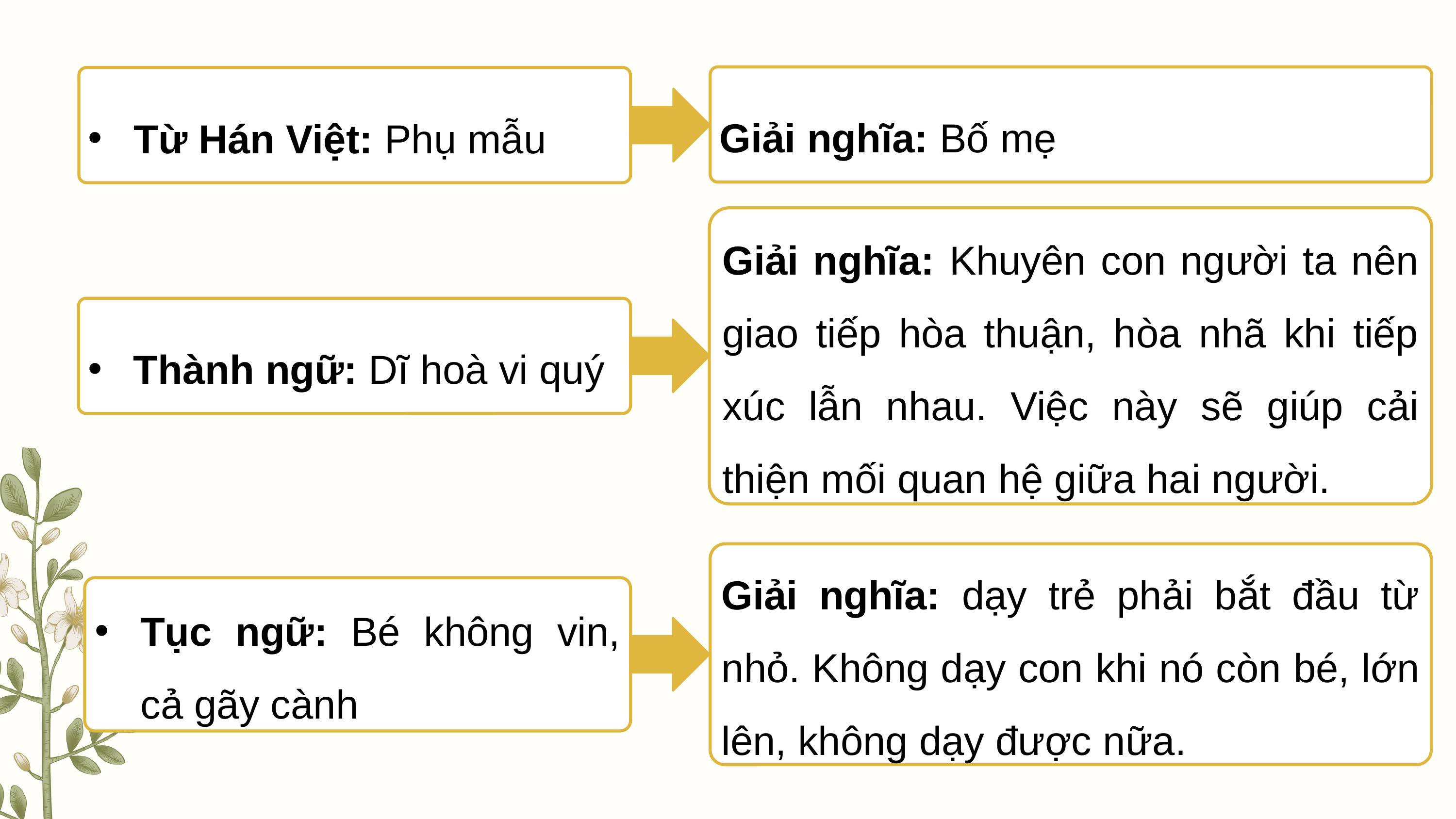

Giải nghĩa: Bố mẹ
Từ Hán Việt: Phụ mẫu

Giải nghĩa: Khuyên con người ta nên giao tiếp hòa thuận, hòa nhã khi tiếp xúc lẫn nhau. Việc này sẽ giúp cải thiện mối quan hệ giữa hai người.
Thành ngữ: Dĩ hoà vi quý

Giải nghĩa: dạy trẻ phải bắt đầu từ nhỏ. Không dạy con khi nó còn bé, lớn lên, không dạy được nữa.
Tục ngữ: Bé không vin, cả gãy cành